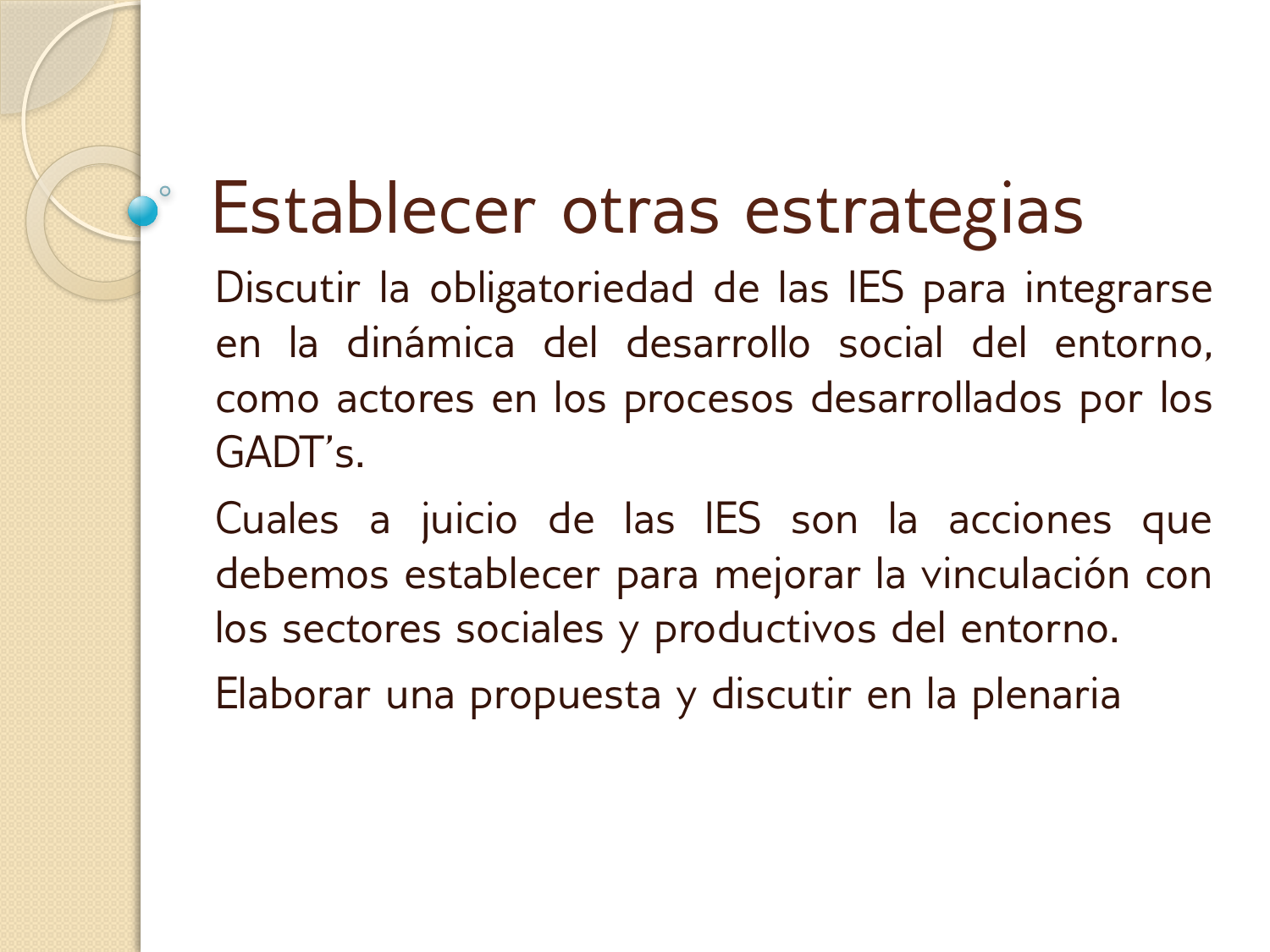

# Establecer otras estrategias
Discutir la obligatoriedad de las IES para integrarse en la dinámica del desarrollo social del entorno, como actores en los procesos desarrollados por los GADT’s.
Cuales a juicio de las IES son la acciones que debemos establecer para mejorar la vinculación con los sectores sociales y productivos del entorno.
Elaborar una propuesta y discutir en la plenaria